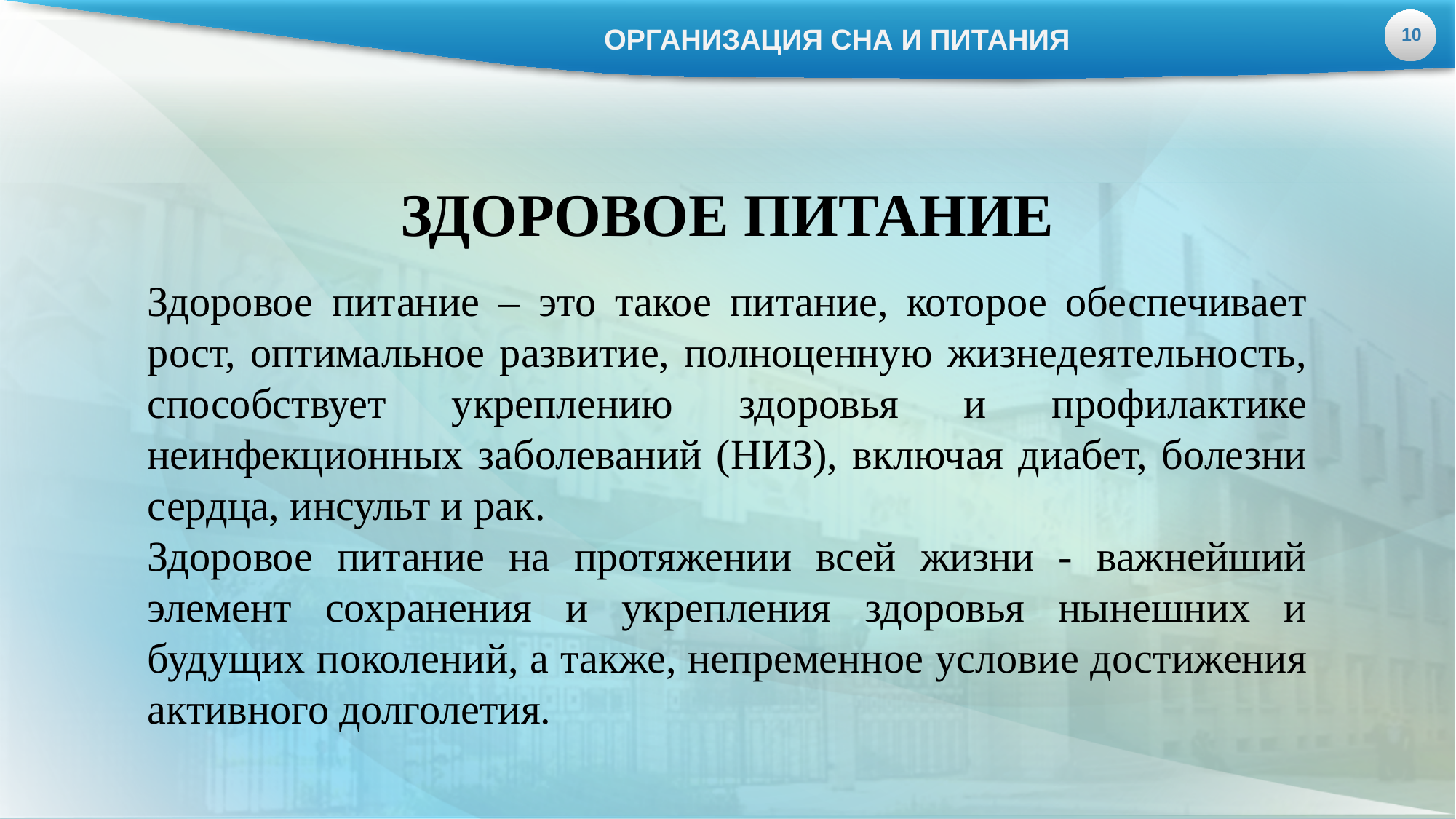

10

ОРГАНИЗАЦИЯ СНА И ПИТАНИЯ
ЗДОРОВОЕ ПИТАНИЕ

Здоровое питание – это такое питание, которое обеспечивает рост, оптимальное развитие, полноценную жизнедеятельность, способствует укреплению здоровья и профилактике неинфекционных заболеваний (НИЗ), включая диабет, болезни сердца, инсульт и рак.
Здоровое питание на протяжении всей жизни - важнейший элемент сохранения и укрепления здоровья нынешних и будущих поколений, а также, непременное условие достижения активного долголетия.